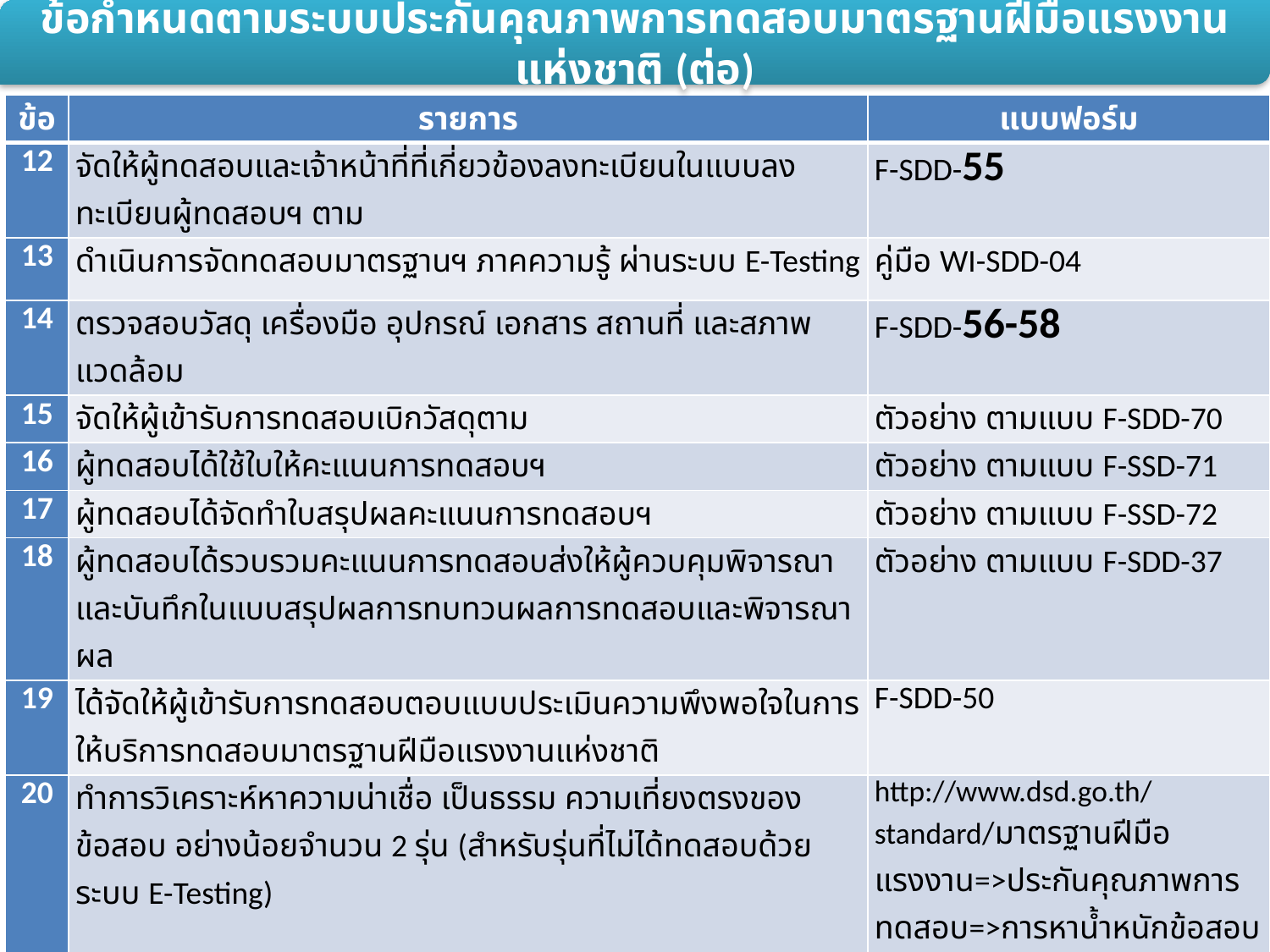

ข้อกำหนดตามระบบประกันคุณภาพการทดสอบมาตรฐานฝีมือแรงงานแห่งชาติ (ต่อ)
| ข้อ | รายการ | แบบฟอร์ม |
| --- | --- | --- |
| 12 | จัดให้ผู้ทดสอบและเจ้าหน้าที่ที่เกี่ยวข้องลงทะเบียนในแบบลงทะเบียนผู้ทดสอบฯ ตาม | F-SDD-55 |
| 13 | ดำเนินการจัดทดสอบมาตรฐานฯ ภาคความรู้ ผ่านระบบ E-Testing | คู่มือ WI-SDD-04 |
| 14 | ตรวจสอบวัสดุ เครื่องมือ อุปกรณ์ เอกสาร สถานที่ และสภาพแวดล้อม | F-SDD-56-58 |
| 15 | จัดให้ผู้เข้ารับการทดสอบเบิกวัสดุตาม | ตัวอย่าง ตามแบบ F-SDD-70 |
| 16 | ผู้ทดสอบได้ใช้ใบให้คะแนนการทดสอบฯ | ตัวอย่าง ตามแบบ F-SSD-71 |
| 17 | ผู้ทดสอบได้จัดทำใบสรุปผลคะแนนการทดสอบฯ | ตัวอย่าง ตามแบบ F-SSD-72 |
| 18 | ผู้ทดสอบได้รวบรวมคะแนนการทดสอบส่งให้ผู้ควบคุมพิจารณาและบันทึกในแบบสรุปผลการทบทวนผลการทดสอบและพิจารณาผล | ตัวอย่าง ตามแบบ F-SDD-37 |
| 19 | ได้จัดให้ผู้เข้ารับการทดสอบตอบแบบประเมินความพึงพอใจในการให้บริการทดสอบมาตรฐานฝีมือแรงงานแห่งชาติ | F-SDD-50 |
| 20 | ทำการวิเคราะห์หาความน่าเชื่อ เป็นธรรม ความเที่ยงตรงของข้อสอบ อย่างน้อยจำนวน 2 รุ่น (สำหรับรุ่นที่ไม่ได้ทดสอบด้วยระบบ E-Testing) | http://www.dsd.go.th/standard/มาตรฐานฝีมือแรงงาน=>ประกันคุณภาพการทดสอบ=>การหาน้ำหนักข้อสอบความรู้ |
| 21 | กรณีมารับหนังสือรับรองว่าเป็นผู้ผ่านการทดสอบฯ ด้วยตนเองให้ลงนามในคำรับรองให้ผู้ผ่านการทดสอบ | F-SDD-49 |
| 22 | กรณีให้ผู้อื่นมารับแทน แจ้งให้นำหนังสือมอบอำนาจพร้อมติดอากรแสตมป์ 10 บาท พร้อมกับใบลงนามในคำรับรองผู้ผ่านการทดสอบ จึงสามารถมารับหนังสือรับรอง ฯ แทนได้ | F-SDD-02 และ F-SDD-49 |